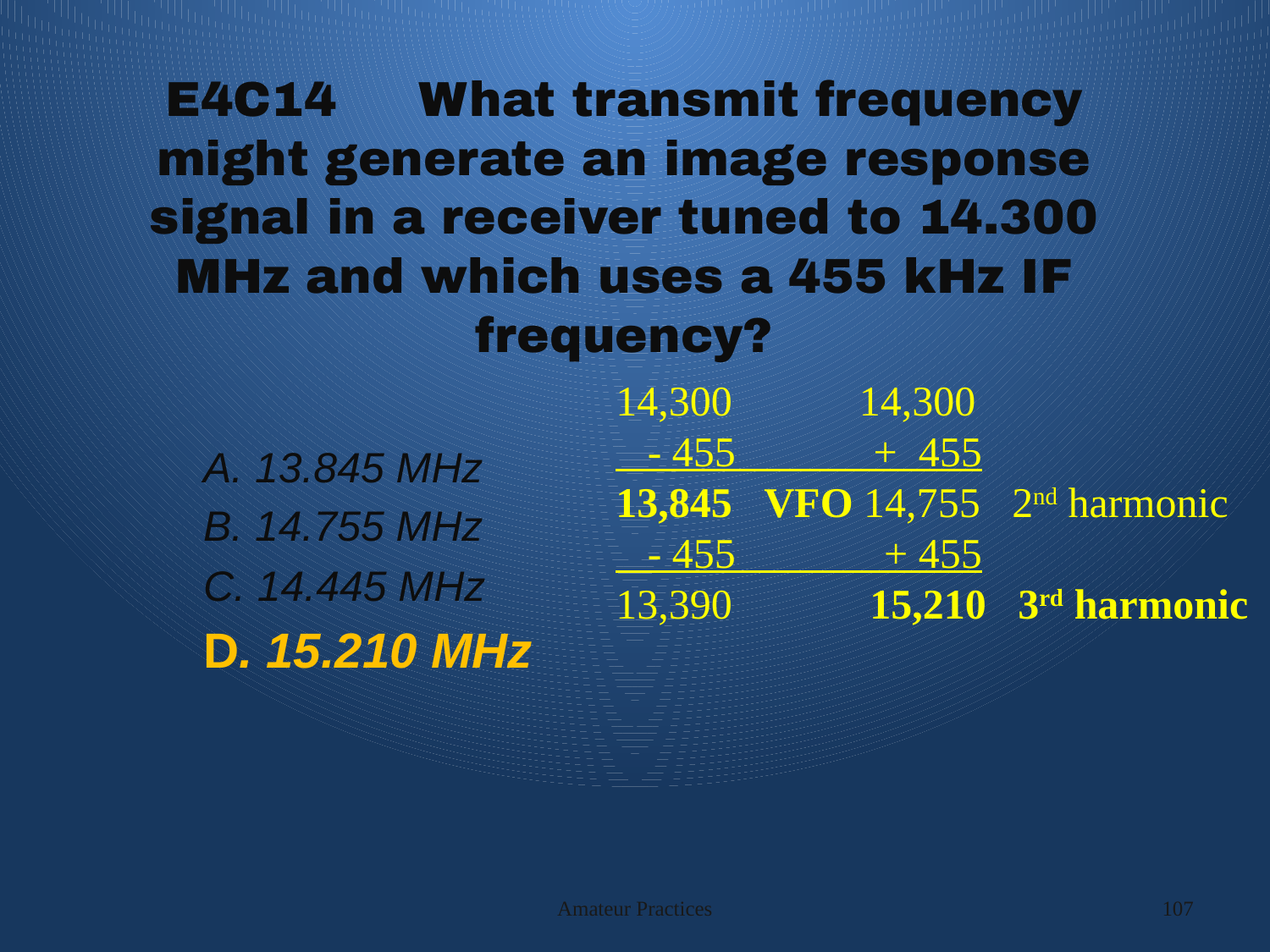

# E4C14     What transmit frequency might generate an image response signal in a receiver tuned to 14.300 MHz and which uses a 455 kHz IF frequency?
14,300            14,300
   - 455             +  455
13,845   VFO 14,755   2nd harmonic
   - 455              + 455
13,390             15,210   3rd harmonic

A. 13.845 MHz
B. 14.755 MHz
C. 14.445 MHz
D. 15.210 MHz
Amateur Practices
107